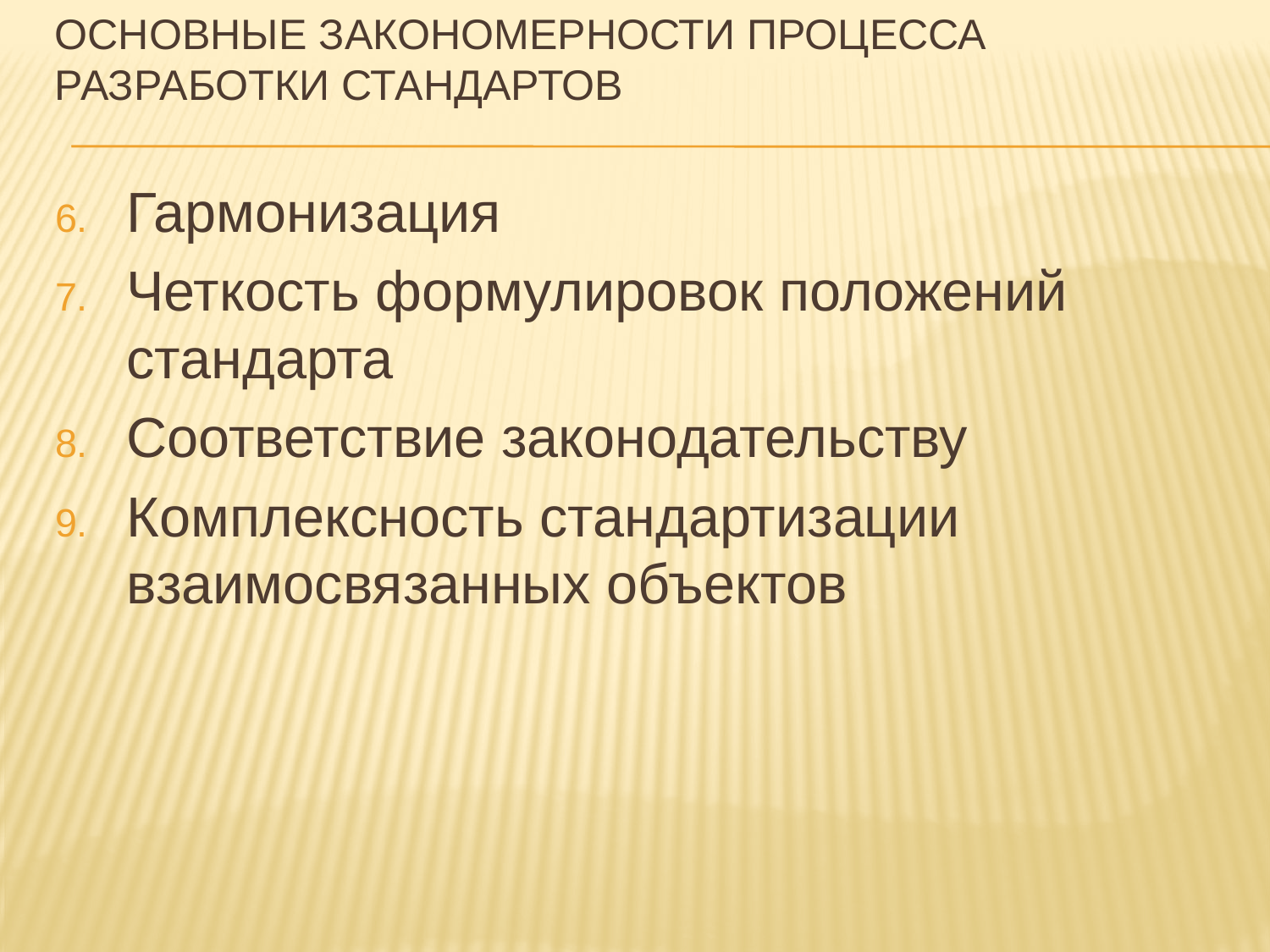

# Основные закономерности процесса разработки стандартов
Гармонизация
Четкость формулировок положений стандарта
Соответствие законодательству
Комплексность стандартизации взаимосвязанных объектов